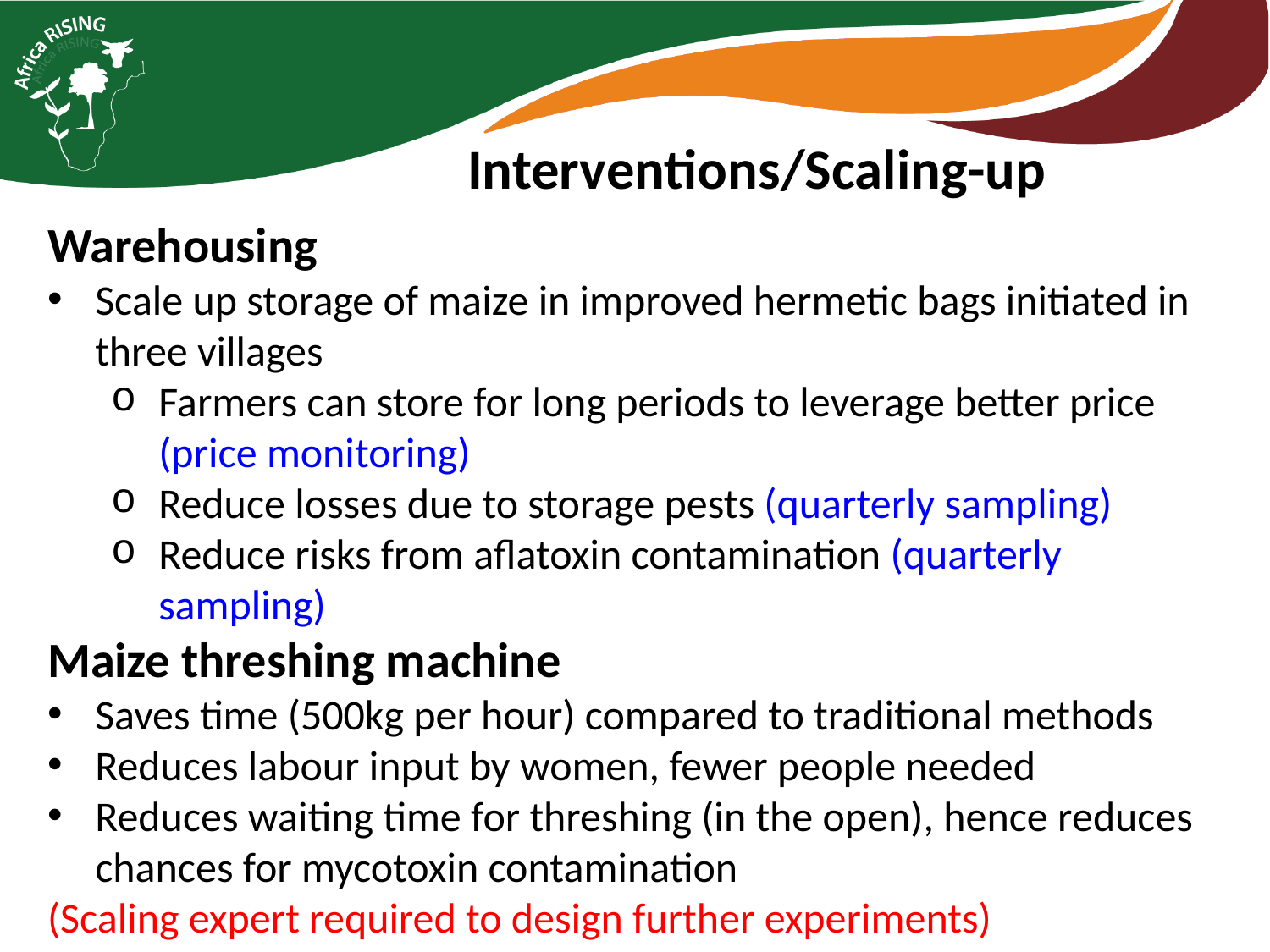

Interventions/Scaling-up
Warehousing
Scale up storage of maize in improved hermetic bags initiated in three villages
Farmers can store for long periods to leverage better price (price monitoring)
Reduce losses due to storage pests (quarterly sampling)
Reduce risks from aflatoxin contamination (quarterly sampling)
Maize threshing machine
Saves time (500kg per hour) compared to traditional methods
Reduces labour input by women, fewer people needed
Reduces waiting time for threshing (in the open), hence reduces chances for mycotoxin contamination
(Scaling expert required to design further experiments)